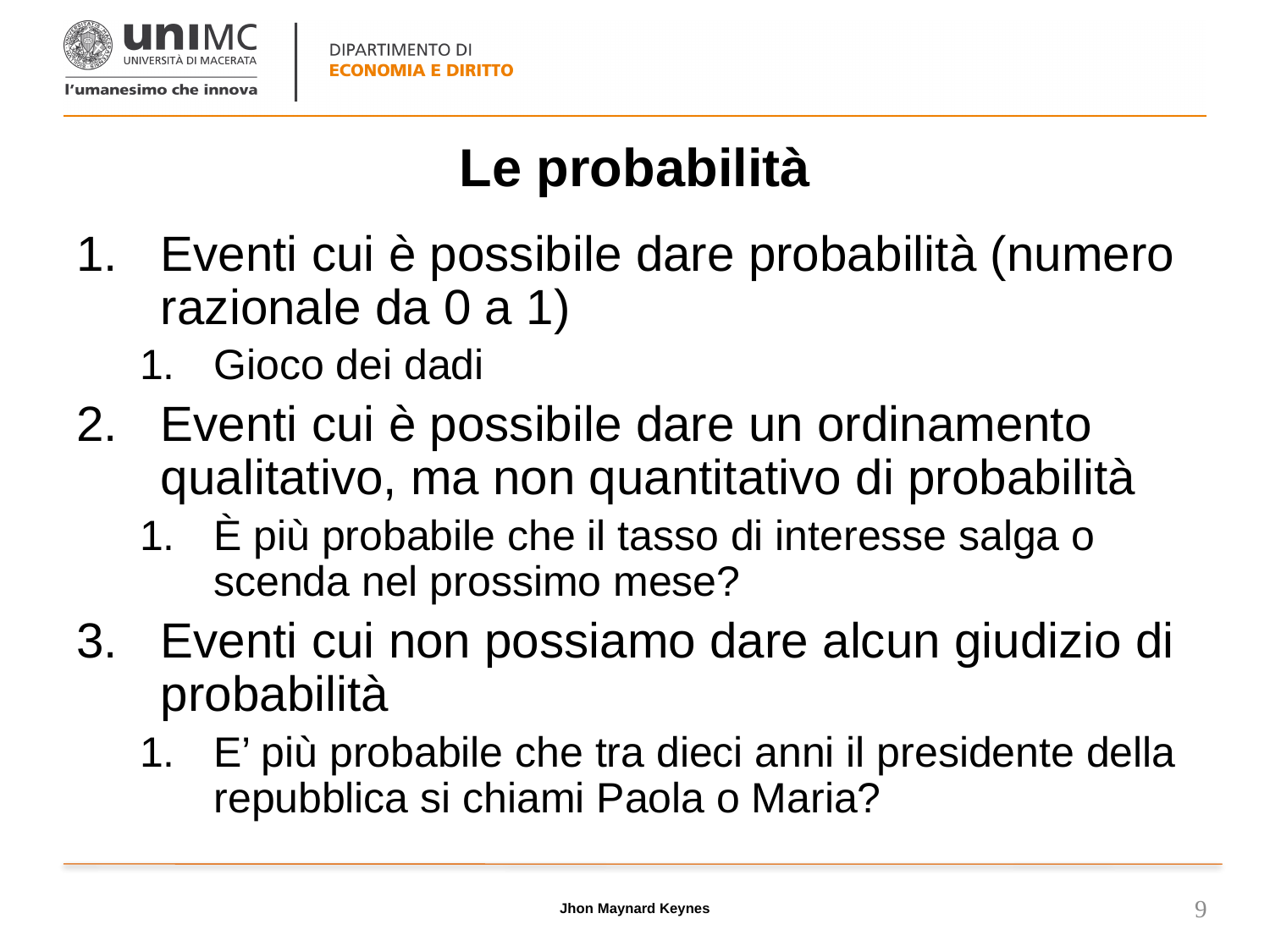

# Le probabilità
Eventi cui è possibile dare probabilità (numero razionale da 0 a 1)
Gioco dei dadi
Eventi cui è possibile dare un ordinamento qualitativo, ma non quantitativo di probabilità
È più probabile che il tasso di interesse salga o scenda nel prossimo mese?
Eventi cui non possiamo dare alcun giudizio di probabilità
E’ più probabile che tra dieci anni il presidente della repubblica si chiami Paola o Maria?
Jhon Maynard Keynes
9